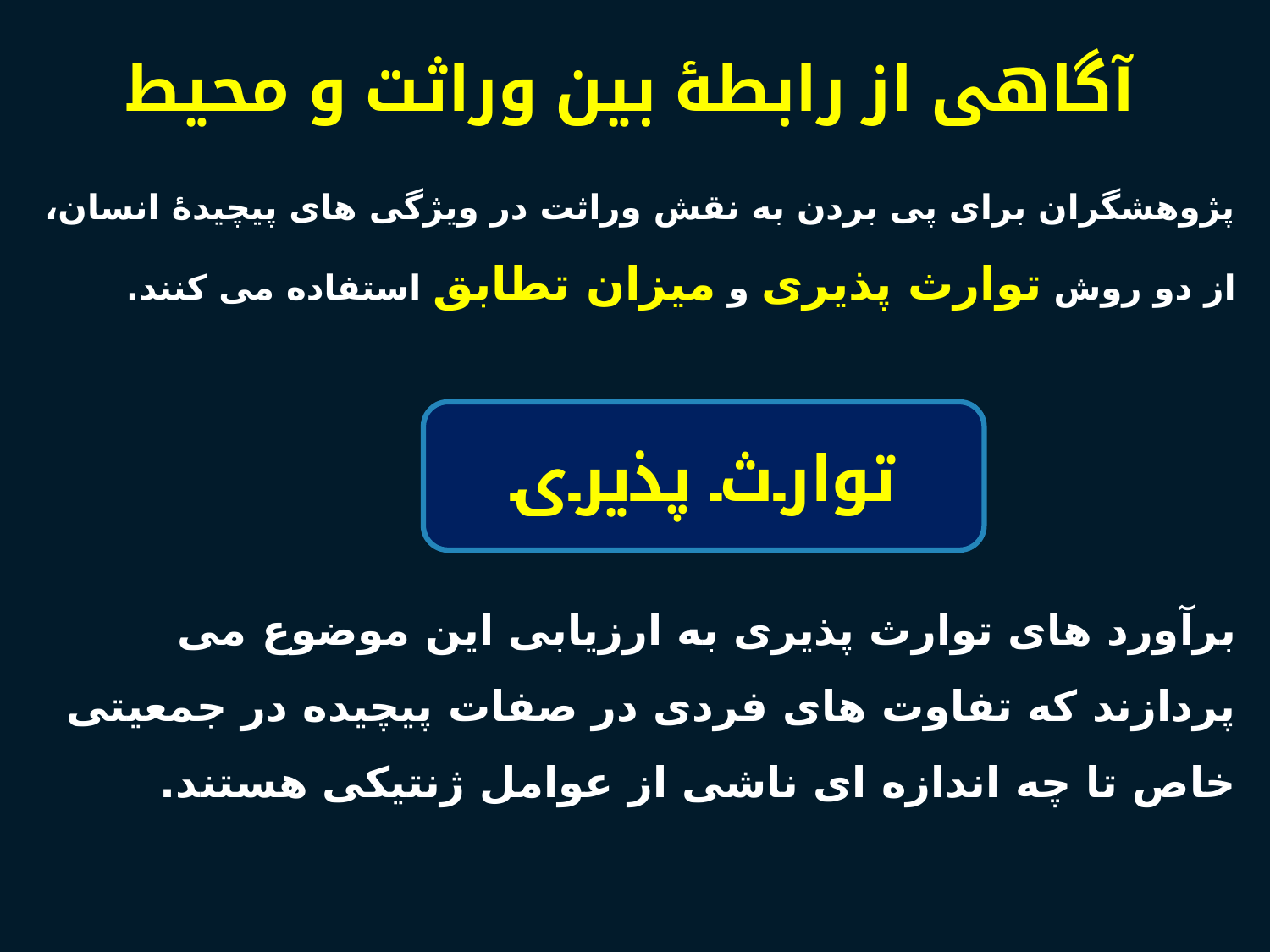

# آگاهی از رابطۀ بین وراثت و محیط
پژوهشگران برای پی بردن به نقش وراثت در ویژگی های پیچیدۀ انسان، از دو روش توارث پذیری و میزان تطابق استفاده می کنند.
توارث پذیری
برآورد های توارث پذیری به ارزیابی این موضوع می پردازند که تفاوت های فردی در صفات پیچیده در جمعیتی خاص تا چه اندازه ای ناشی از عوامل ژنتیکی هستند.
44